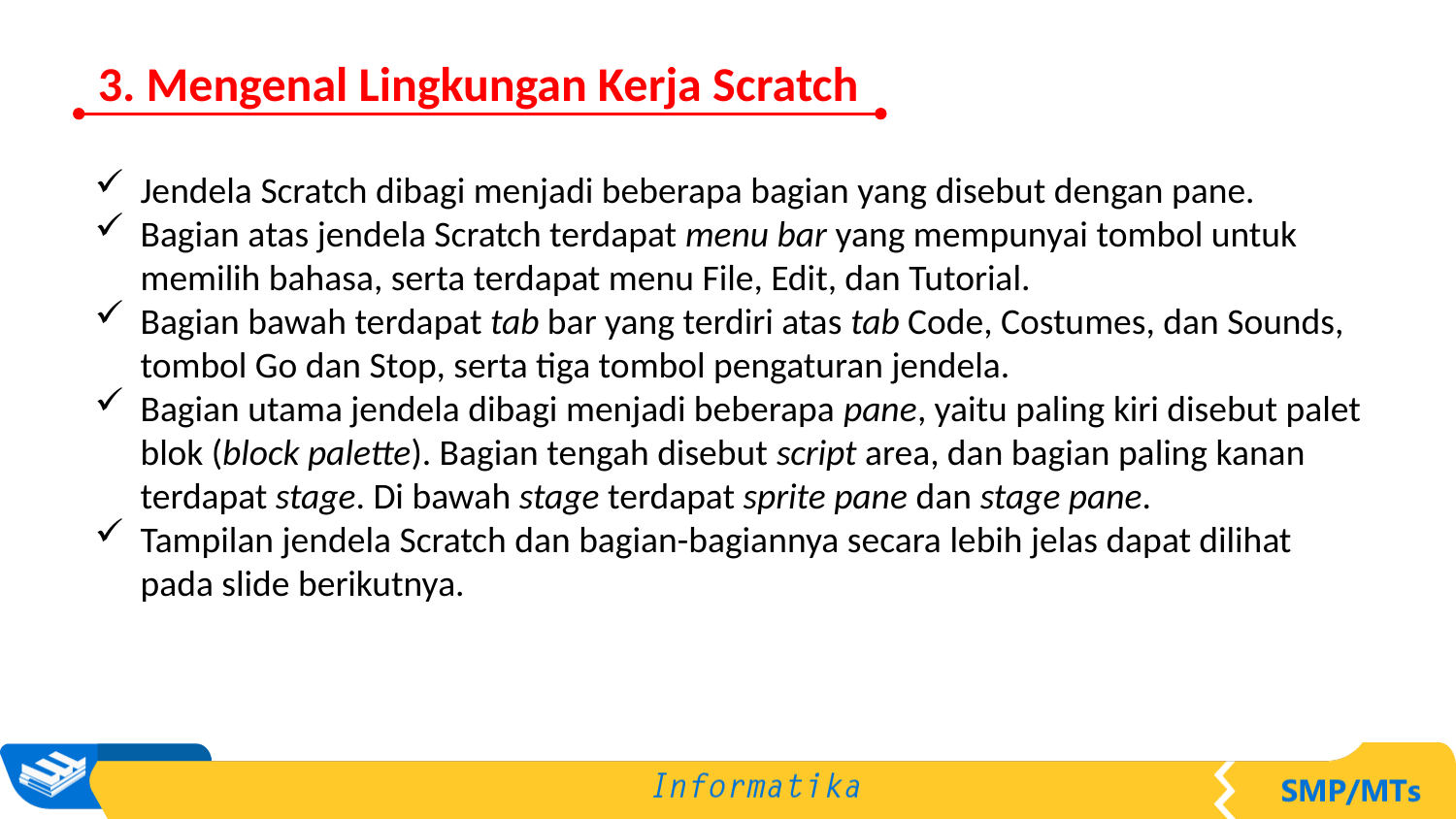

3. Mengenal Lingkungan Kerja Scratch
Jendela Scratch dibagi menjadi beberapa bagian yang disebut dengan pane.
Bagian atas jendela Scratch terdapat menu bar yang mempunyai tombol untuk memilih bahasa, serta terdapat menu File, Edit, dan Tutorial.
Bagian bawah terdapat tab bar yang terdiri atas tab Code, Costumes, dan Sounds, tombol Go dan Stop, serta tiga tombol pengaturan jendela.
Bagian utama jendela dibagi menjadi beberapa pane, yaitu paling kiri disebut palet blok (block palette). Bagian tengah disebut script area, dan bagian paling kanan terdapat stage. Di bawah stage terdapat sprite pane dan stage pane.
Tampilan jendela Scratch dan bagian-bagiannya secara lebih jelas dapat dilihat pada slide berikutnya.